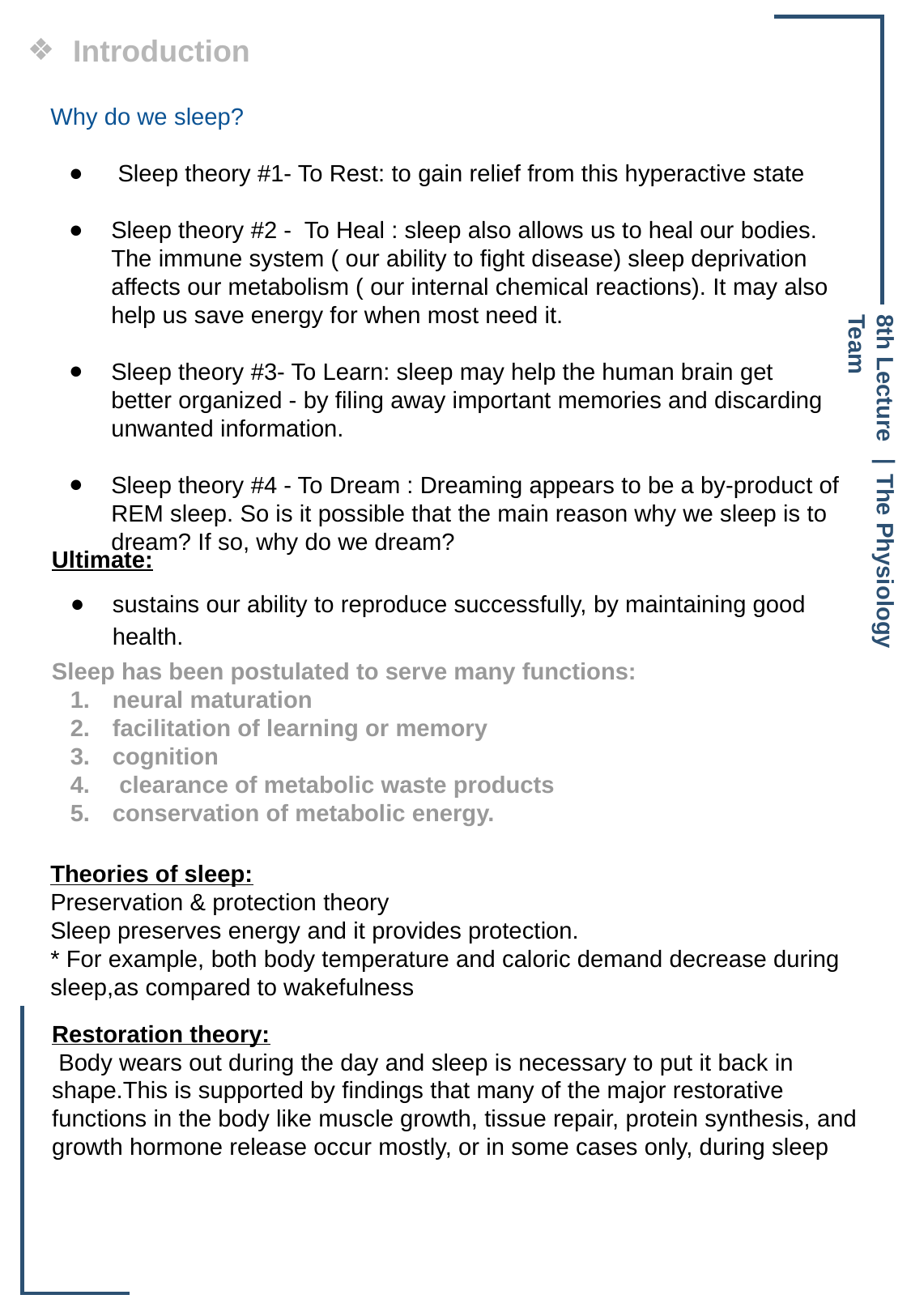

Introduction
Why do we sleep?

 Sleep theory #1- To Rest: to gain relief from this hyperactive state

Sleep theory #2 -  To Heal : sleep also allows us to heal our bodies. The immune system ( our ability to fight disease) sleep deprivation affects our metabolism ( our internal chemical reactions). It may also help us save energy for when most need it.

Sleep theory #3- To Learn: sleep may help the human brain get better organized - by filing away important memories and discarding unwanted information.

Sleep theory #4 - To Dream : Dreaming appears to be a by-product of REM sleep. So is it possible that the main reason why we sleep is to dream? If so, why do we dream?
8th Lecture  ∣ The Physiology Team
Ultimate:
sustains our ability to reproduce successfully, by maintaining good health.

Sleep has been postulated to serve many functions:
neural maturation
facilitation of learning or memory
cognition
 clearance of metabolic waste products
conservation of metabolic energy.
Theories of sleep:
Preservation & protection theory
Sleep preserves energy and it provides protection.
* For example, both body temperature and caloric demand decrease during sleep,as compared to wakefulness

Restoration theory:
 Body wears out during the day and sleep is necessary to put it back in shape.This is supported by findings that many of the major restorative functions in the body like muscle growth, tissue repair, protein synthesis, and growth hormone release occur mostly, or in some cases only, during sleep